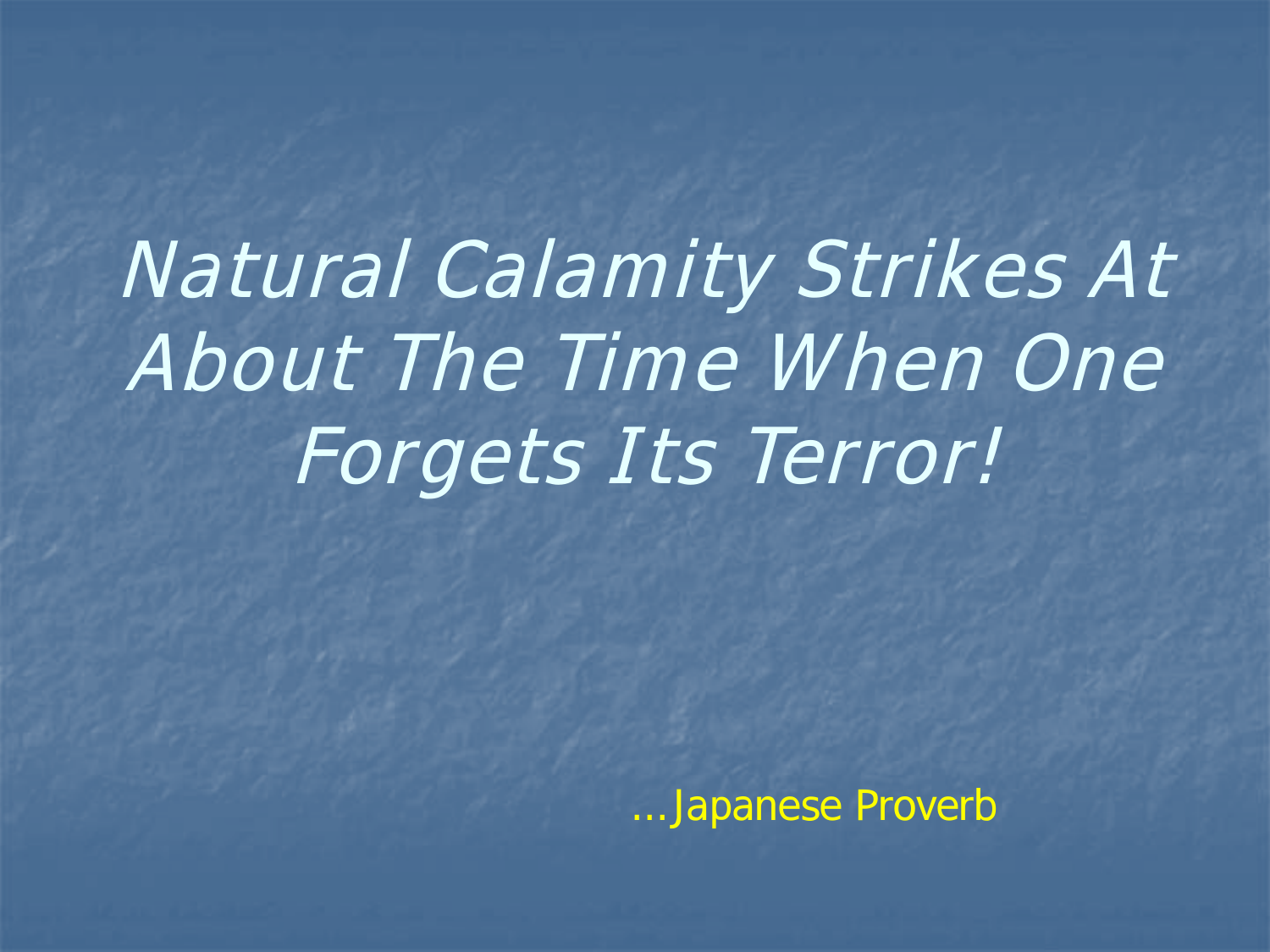

# Natural Calamity Strikes At About The Time When One Forgets Its Terror!
...Japanese Proverb